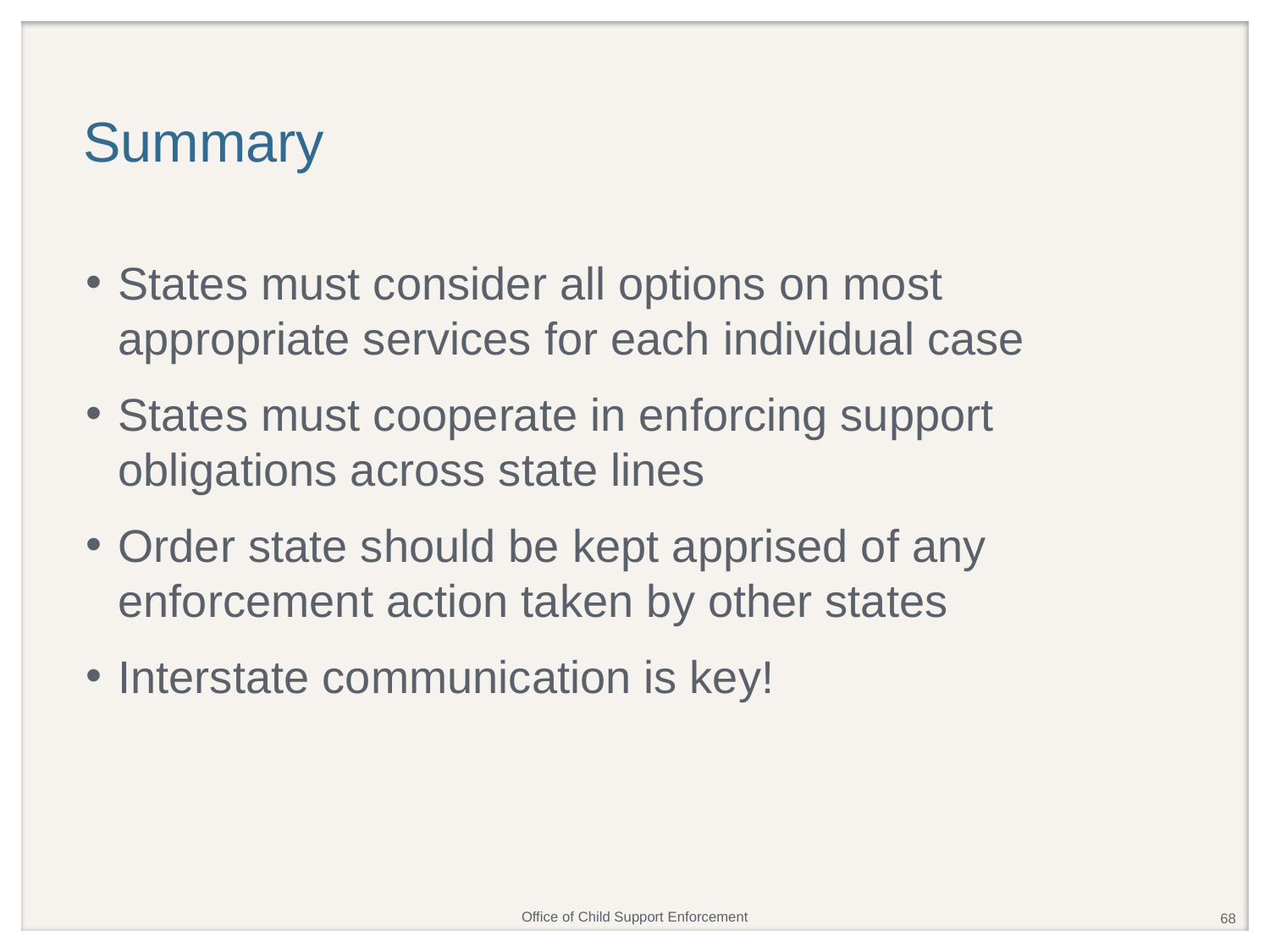

# Summary
States must consider all options on most appropriate services for each individual case
States must cooperate in enforcing support obligations across state lines
Order state should be kept apprised of any enforcement action taken by other states
Interstate communication is key!
68